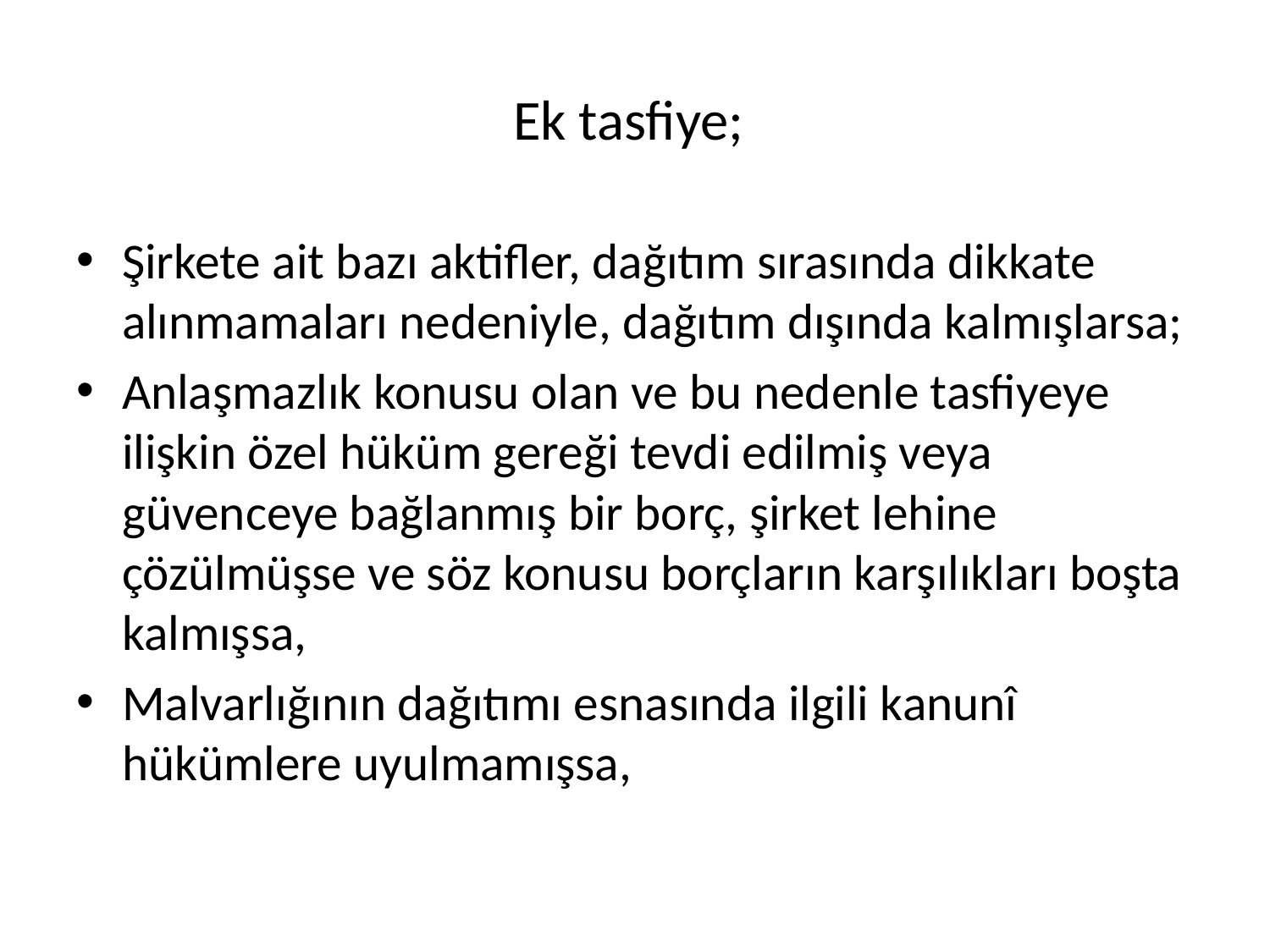

# Ek tasfiye;
Şirkete ait bazı aktifler, dağıtım sırasında dikkate alınmamaları nedeniyle, dağıtım dışında kalmışlarsa;
Anlaşmazlık konusu olan ve bu nedenle tasfiyeye ilişkin özel hüküm gereği tevdi edilmiş veya güvenceye bağlanmış bir borç, şirket lehine çözülmüşse ve söz konusu borçların karşılıkları boşta kalmışsa,
Malvarlığının dağıtımı esnasında ilgili kanunî hükümlere uyulmamışsa,